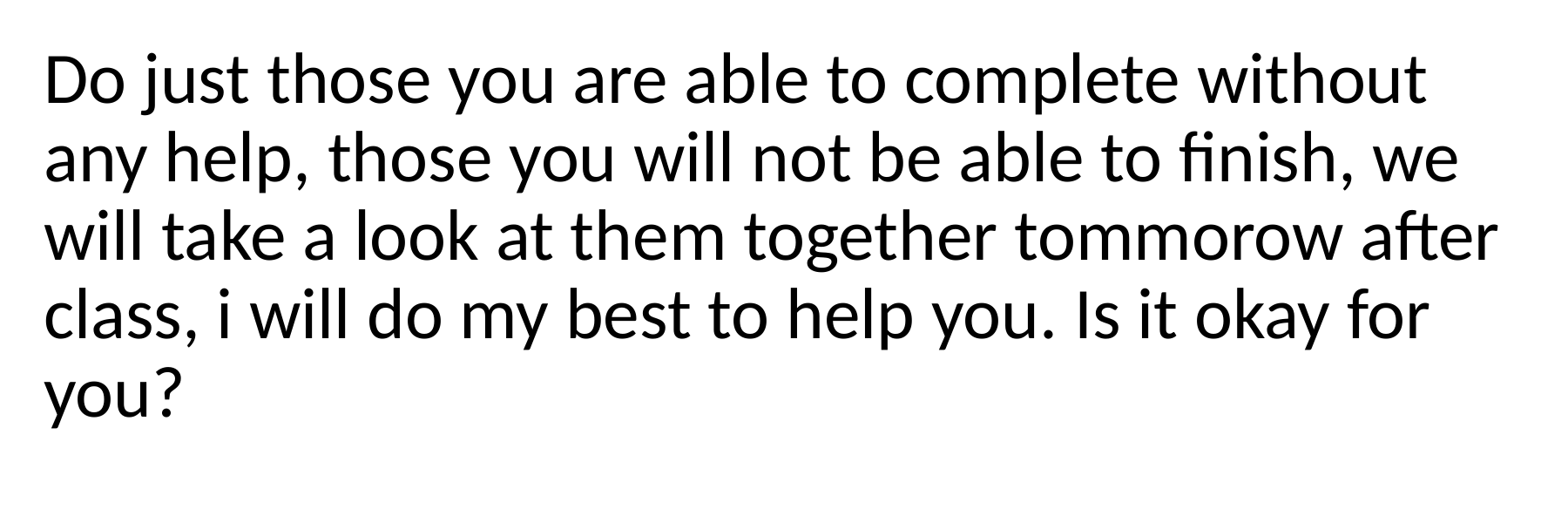

Do just those you are able to complete without any help, those you will not be able to finish, we will take a look at them together tommorow after class, i will do my best to help you. Is it okay for you?